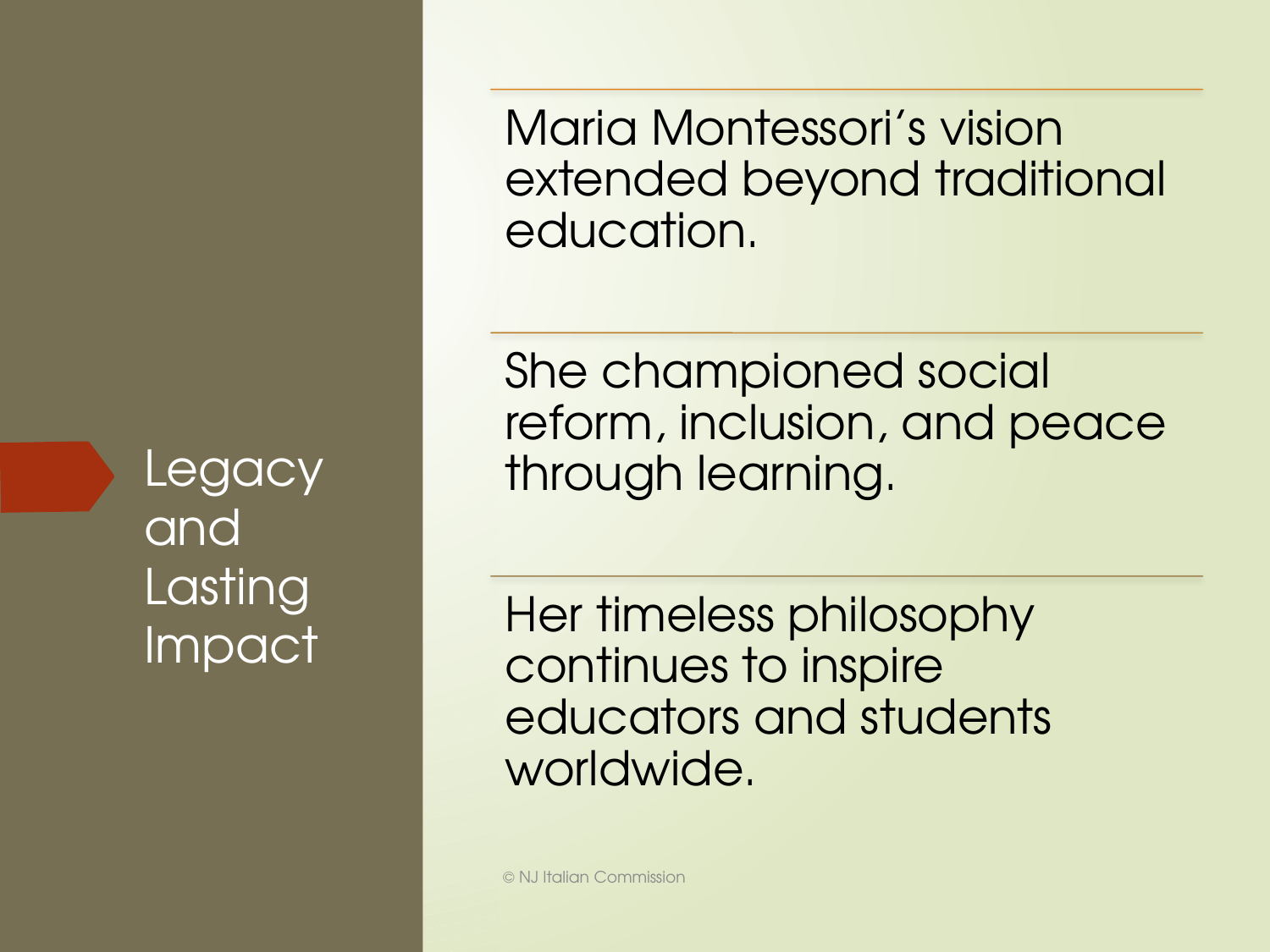

Maria Montessori’s vision extended beyond traditional education.
She championed social reform, inclusion, and peace through learning.
Her timeless philosophy continues to inspire educators and students worldwide.

# Legacy and Lasting Impact

© NJ Italian Commission